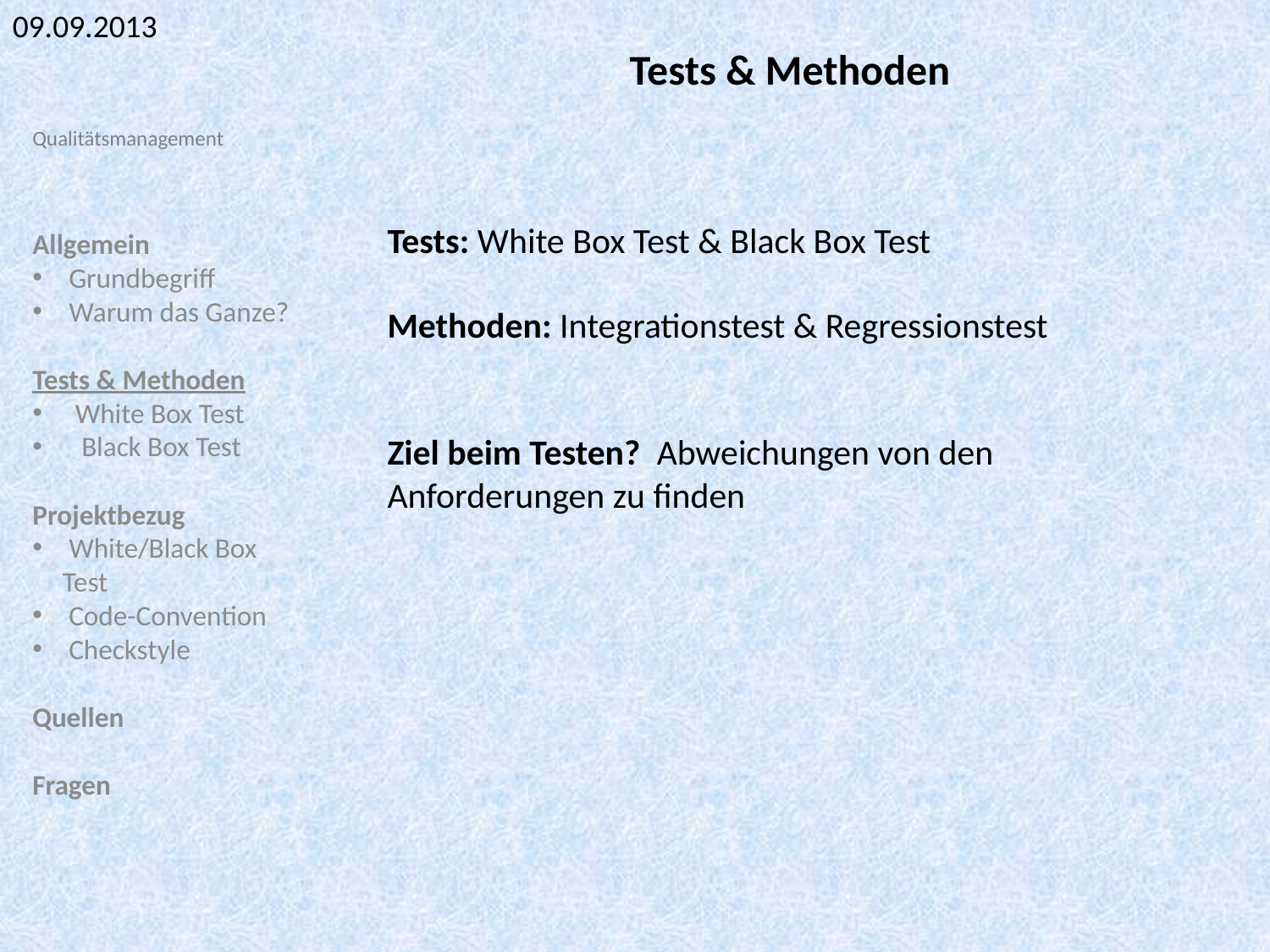

09.09.2013
Tests & Methoden

Qualitätsmanagement

Allgemein
 Grundbegriff
 Warum das Ganze?

Tests & Methoden
  White Box Test
   Black Box Test

Projektbezug
 White/Black Box Test
 Code-Convention
 Checkstyle

Quellen

Fragen

Tests: White Box Test & Black Box Test

Methoden: Integrationstest & Regressionstest

Ziel beim Testen?  Abweichungen von den Anforderungen zu finden